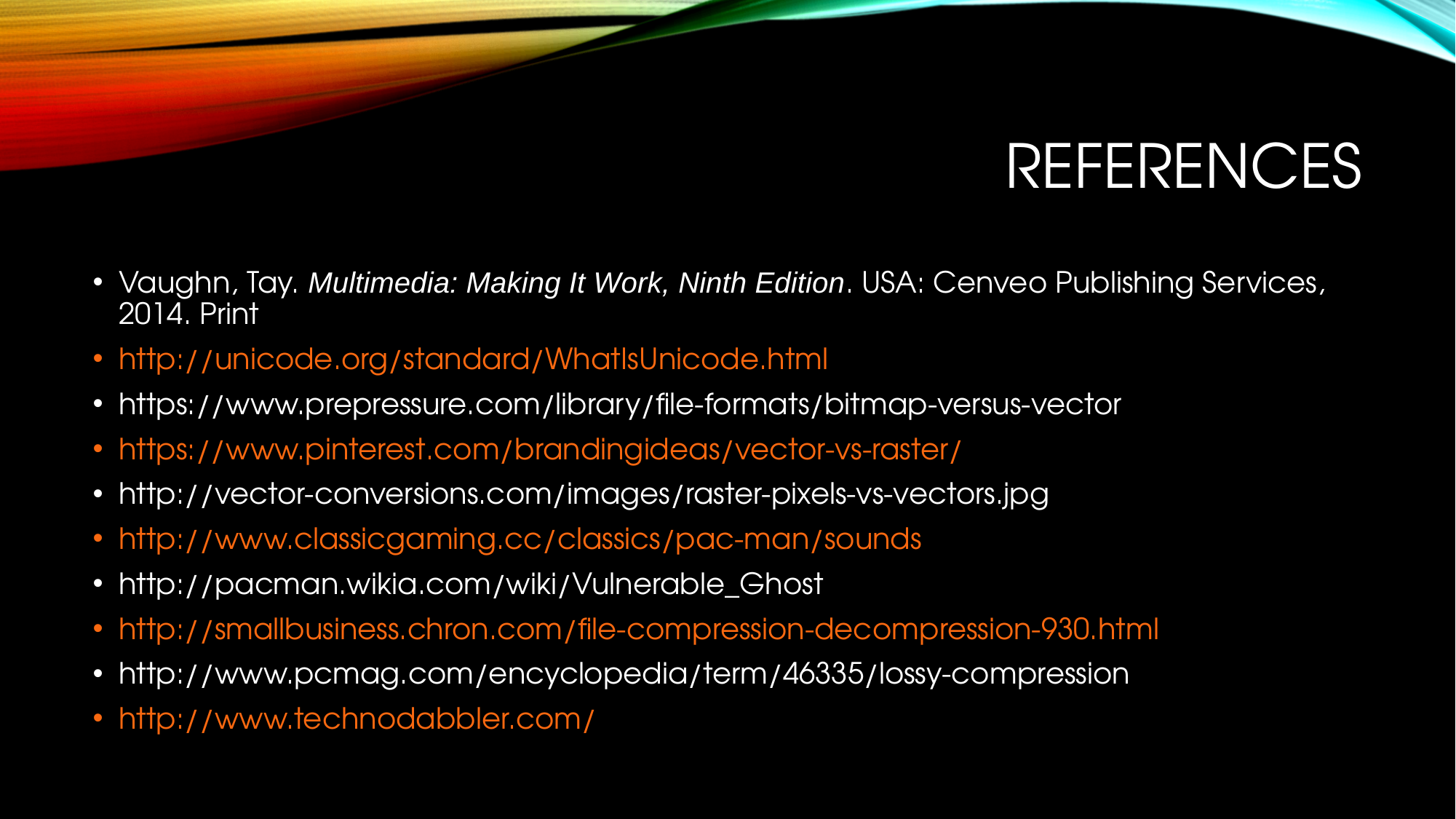

# References
Vaughn, Tay. Multimedia: Making It Work, Ninth Edition. USA: Cenveo Publishing Services, 2014. Print
http://unicode.org/standard/WhatIsUnicode.html
https://www.prepressure.com/library/file-formats/bitmap-versus-vector
https://www.pinterest.com/brandingideas/vector-vs-raster/
http://vector-conversions.com/images/raster-pixels-vs-vectors.jpg
http://www.classicgaming.cc/classics/pac-man/sounds
http://pacman.wikia.com/wiki/Vulnerable_Ghost
http://smallbusiness.chron.com/file-compression-decompression-930.html
http://www.pcmag.com/encyclopedia/term/46335/lossy-compression
http://www.technodabbler.com/